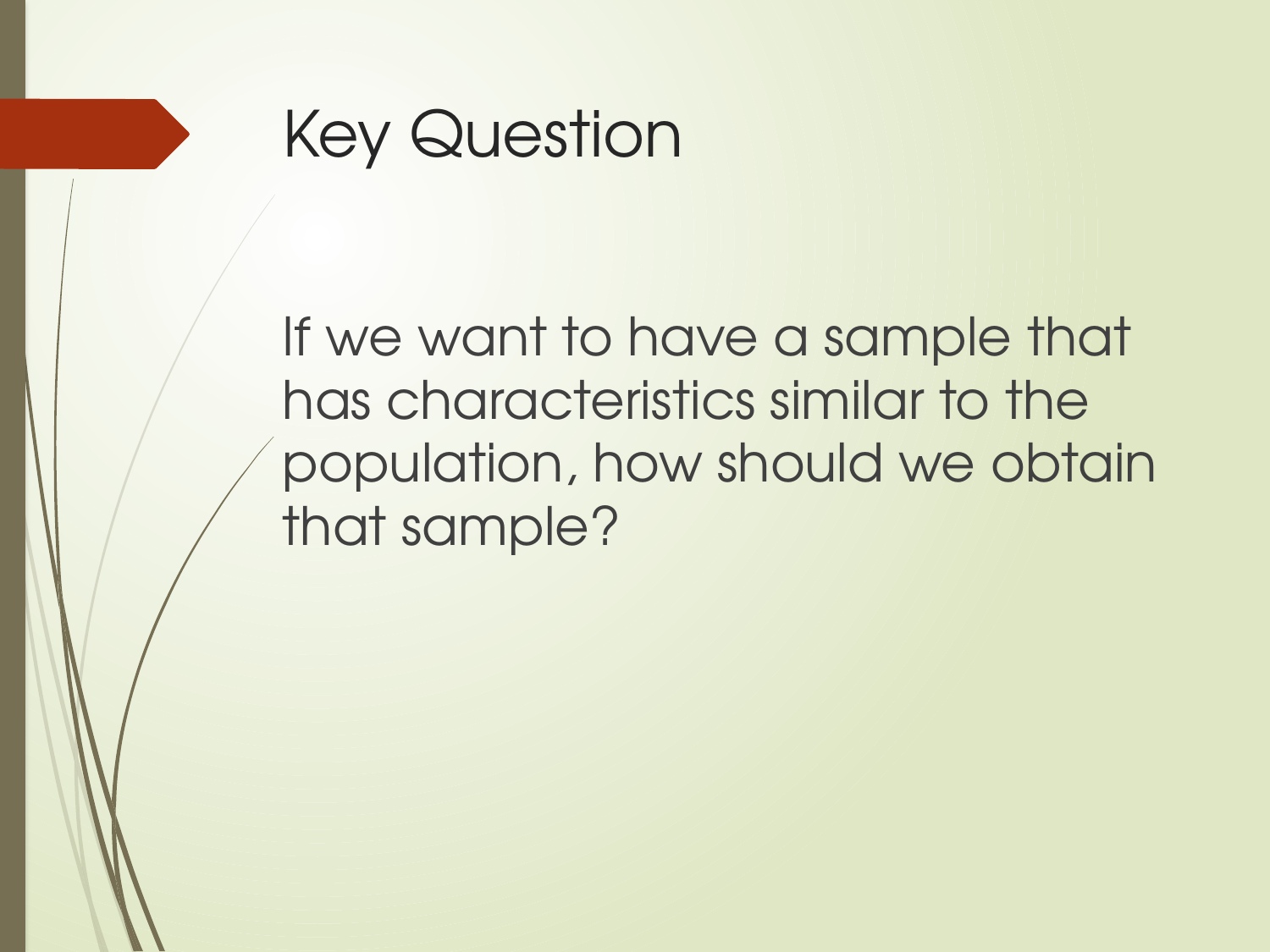

# Key Question
If we want to have a sample that has characteristics similar to the population, how should we obtain that sample?